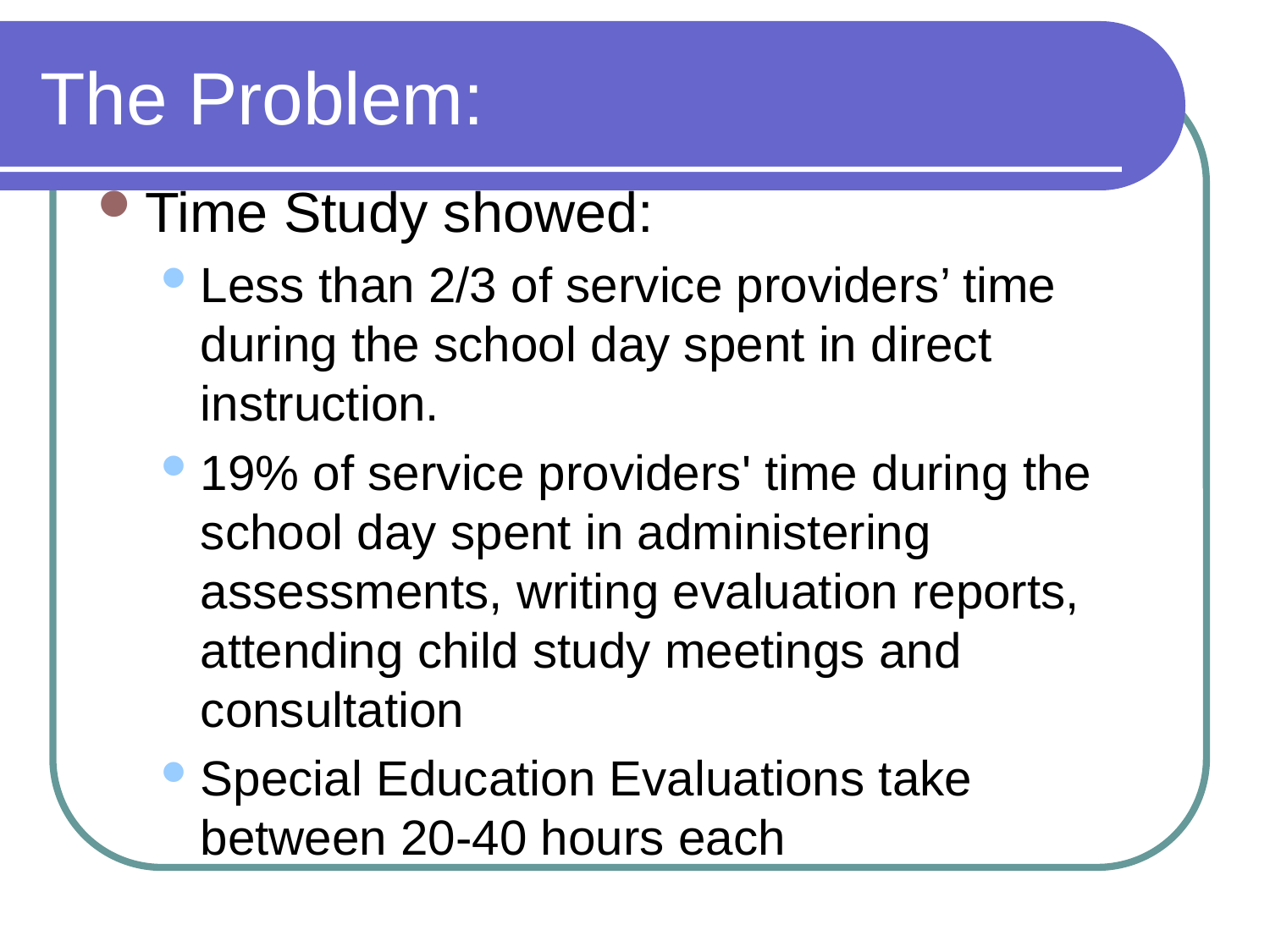

The Problem:
Time Study showed:
Less than 2/3 of service providers’ time during the school day spent in direct instruction.
19% of service providers' time during the school day spent in administering assessments, writing evaluation reports, attending child study meetings and consultation
Special Education Evaluations take between 20-40 hours each